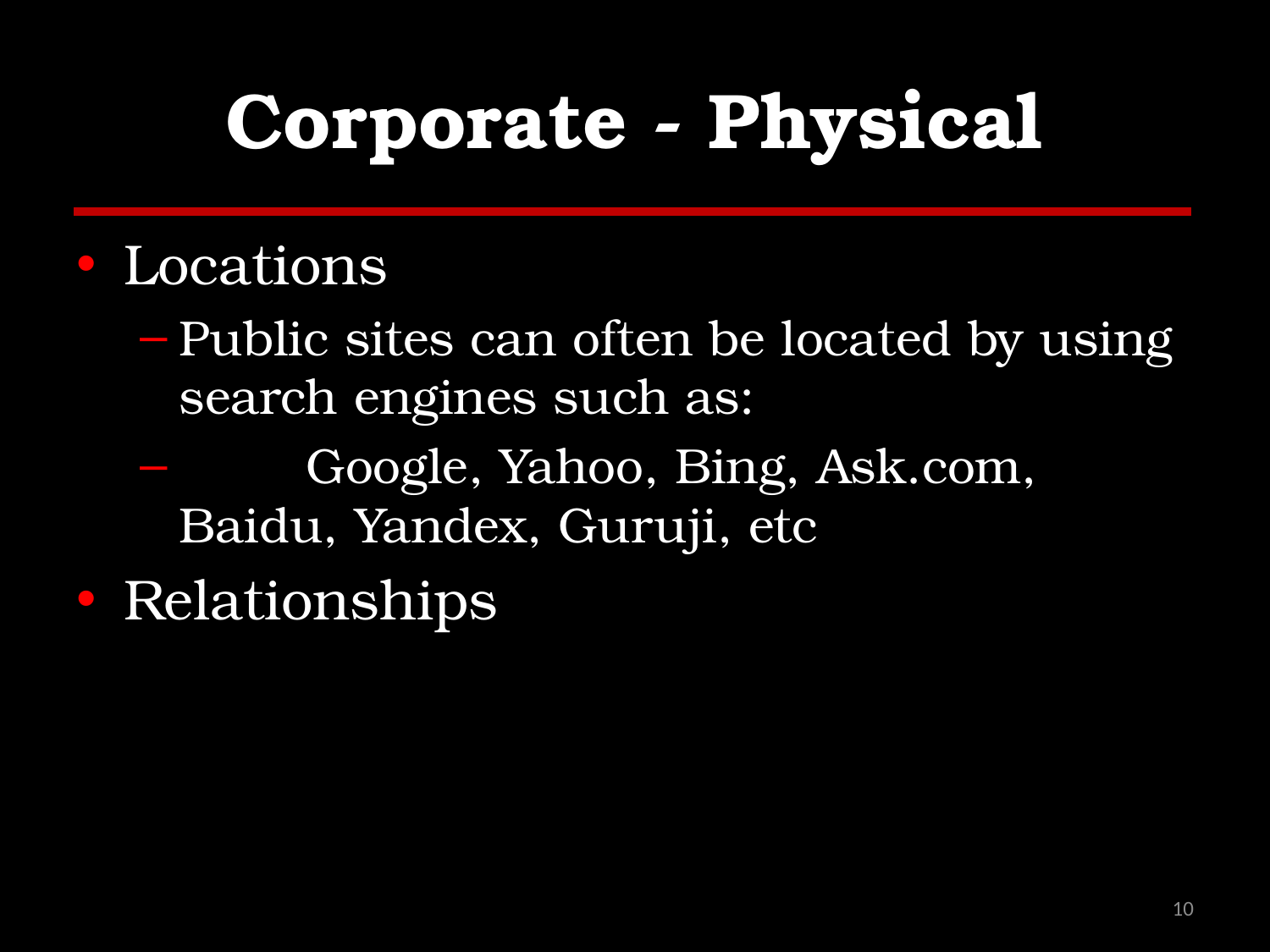

# Corporate - Physical
Locations
Public sites can often be located by using search engines such as:
	Google, Yahoo, Bing, Ask.com, Baidu, Yandex, Guruji, etc
Relationships
10